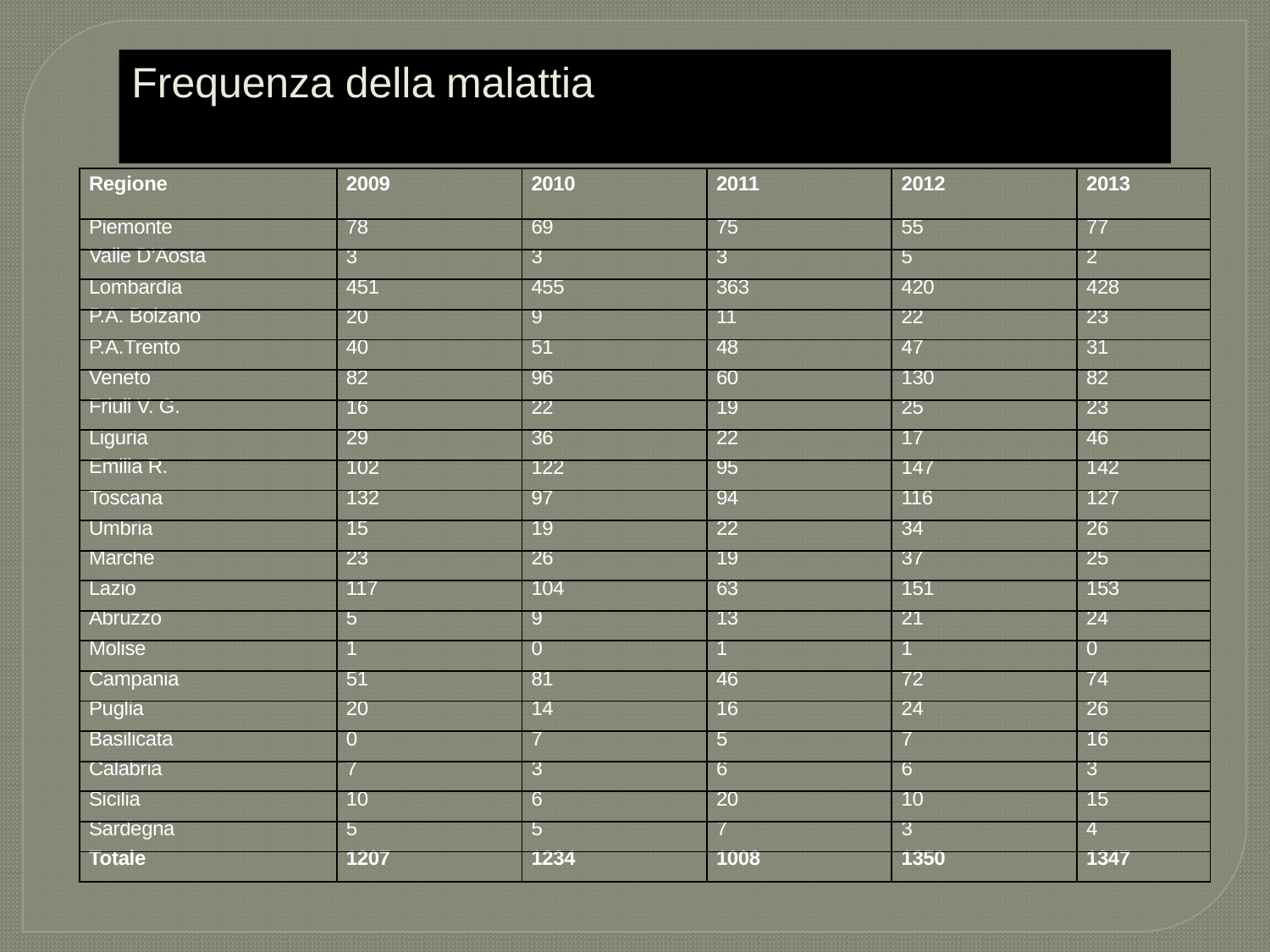

Frequenza della malattia

| Regione | 2009 | 2010 | 2011 | 2012 | 2013 |
| --- | --- | --- | --- | --- | --- |
| Piemonte | 78 | 69 | 75 | 55 | 77 |
| Valle D’Aosta | 3 | 3 | 3 | 5 | 2 |
| Lombardia | 451 | 455 | 363 | 420 | 428 |
| P.A. Bolzano | 20 | 9 | 11 | 22 | 23 |
| P.A.Trento | 40 | 51 | 48 | 47 | 31 |
| Veneto | 82 | 96 | 60 | 130 | 82 |
| Friuli V. G. | 16 | 22 | 19 | 25 | 23 |
| Liguria | 29 | 36 | 22 | 17 | 46 |
| Emilia R. | 102 | 122 | 95 | 147 | 142 |
| Toscana | 132 | 97 | 94 | 116 | 127 |
| Umbria | 15 | 19 | 22 | 34 | 26 |
| Marche | 23 | 26 | 19 | 37 | 25 |
| Lazio | 117 | 104 | 63 | 151 | 153 |
| Abruzzo | 5 | 9 | 13 | 21 | 24 |
| Molise | 1 | 0 | 1 | 1 | 0 |
| Campania | 51 | 81 | 46 | 72 | 74 |
| Puglia | 20 | 14 | 16 | 24 | 26 |
| Basilicata | 0 | 7 | 5 | 7 | 16 |
| Calabria | 7 | 3 | 6 | 6 | 3 |
| Sicilia | 10 | 6 | 20 | 10 | 15 |
| Sardegna | 5 | 5 | 7 | 3 | 4 |
| Totale | 1207 | 1234 | 1008 | 1350 | 1347 |